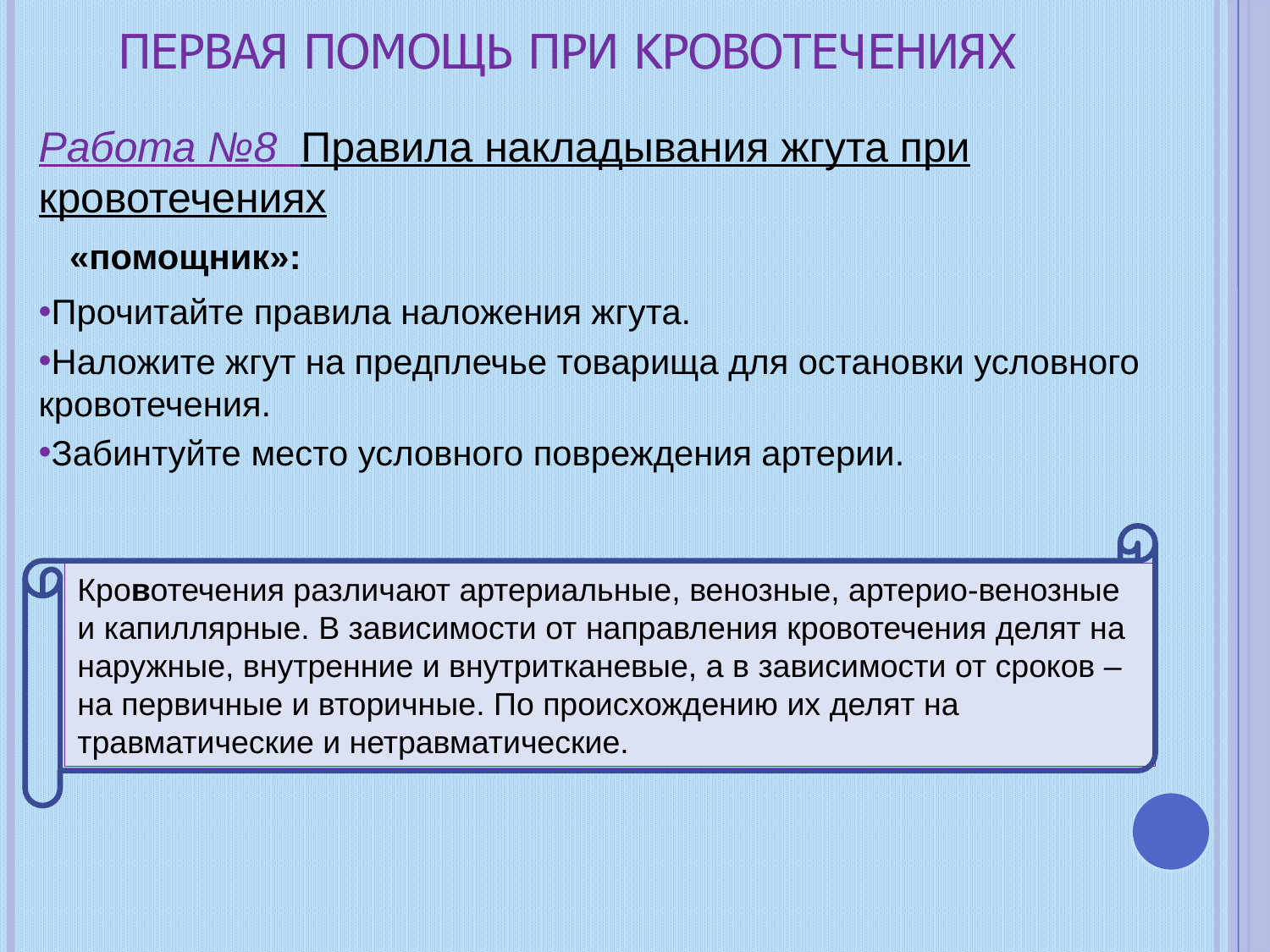

# ПЕРВАЯ ПОМОЩЬ ПРИ КРОВОТЕЧЕНИЯХ
Работа №8  Правила накладывания жгута при кровотечениях

Прочитайте правила наложения жгута.
Наложите жгут на предплечье товарища для остановки условного кровотечения.
Забинтуйте место условного повреждения артерии.
«помощник»:

Кровотечения различают артериальные, венозные, артерио-венозные и капиллярные. В зависимости от направления кровотечения делят на наружные, внутренние и внутритканевые, а в зависимости от сроков – на первичные и вторичные. По происхождению их делят на травматические и нетравматические.